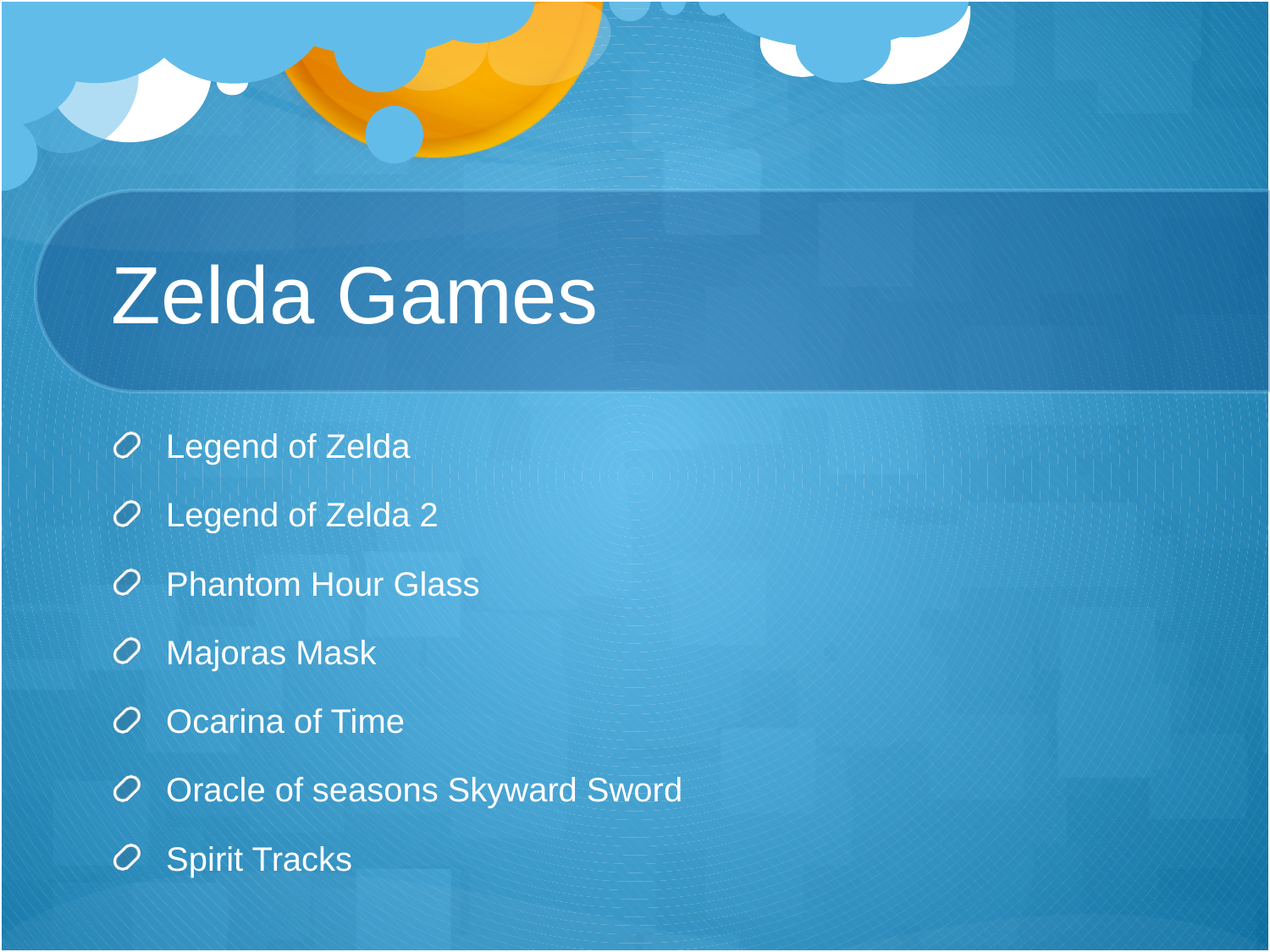

# Zelda Games
Legend of Zelda
Legend of Zelda 2
Phantom Hour Glass
Majoras Mask
Ocarina of Time
Oracle of seasons Skyward Sword
Spirit Tracks